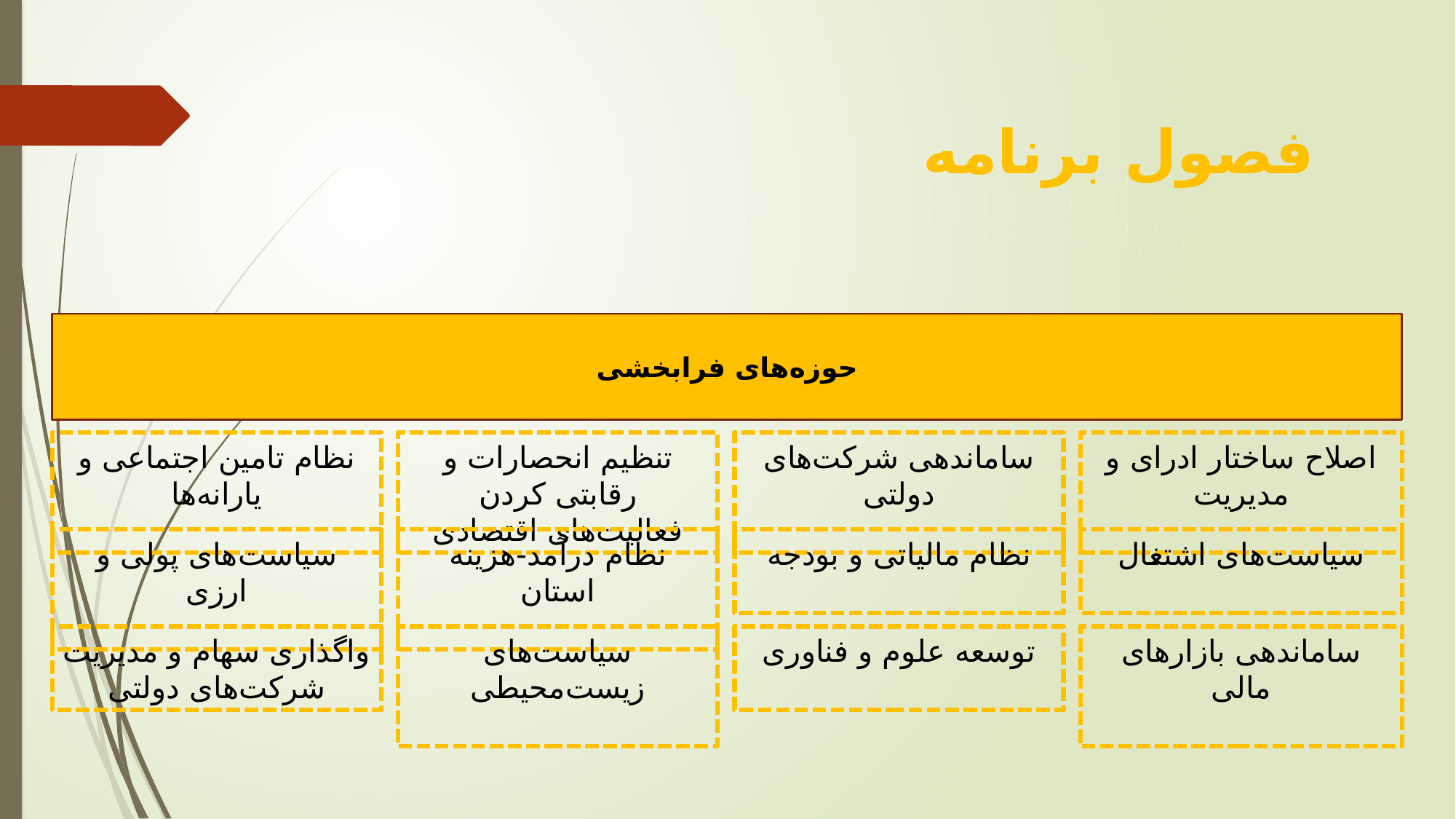

فصول برنامه
حوزه‌های فرابخشی
نظام تامین اجتماعی و یارانه‌ها

تنظیم انحصارات و رقابتی کردن فعالیت‌های اقتصادی
ساماندهی شرکت‌های دولتی

اصلاح ساختار ادرای و مدیریت

سیاست‌های پولی و ارزی

نظام درآمد-هزینه استان

نظام مالیاتی و بودجه

سیاست‌های اشتغال

واگذاری سهام و مدیریت شرکت‌های دولتی
سیاست‌های زیست‌محیطی

توسعه علوم و فناوری

ساماندهی بازارهای مالی